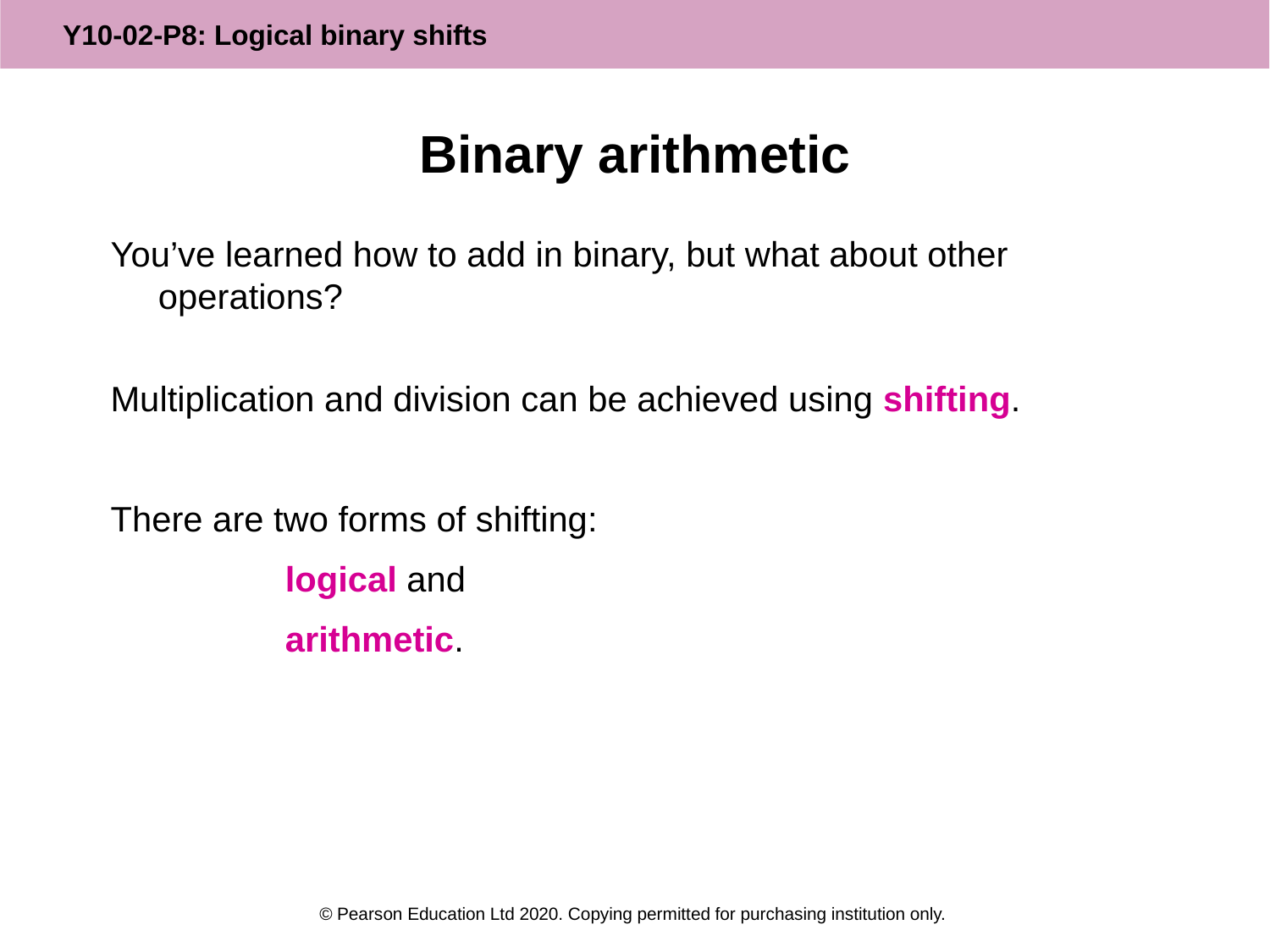

# Binary arithmetic
You’ve learned how to add in binary, but what about other operations?

Multiplication and division can be achieved using shifting.

There are two forms of shifting:
		logical and
		arithmetic.

© Pearson Education Ltd 2020. Copying permitted for purchasing institution only.